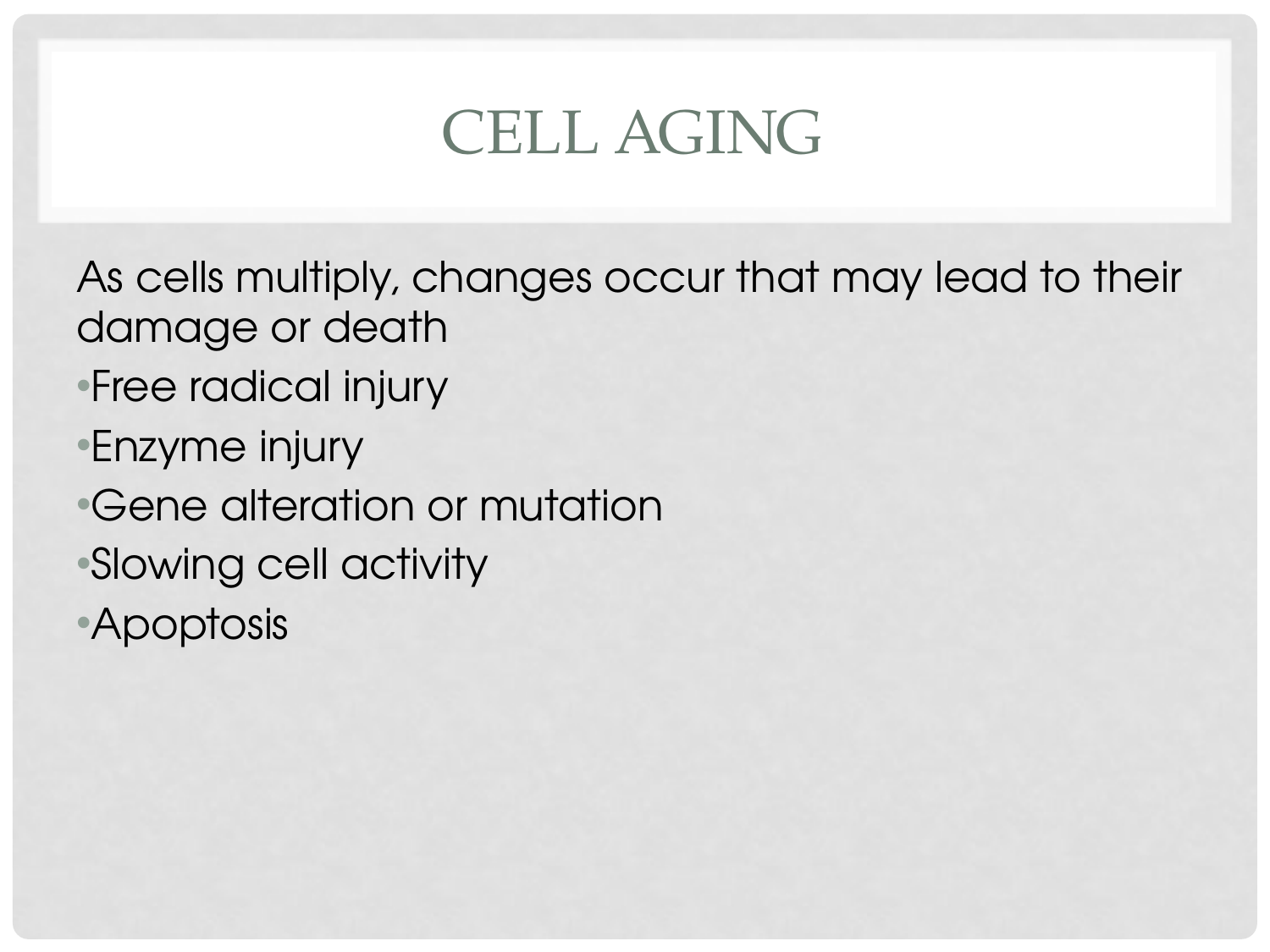

# Cell aging
As cells multiply, changes occur that may lead to their damage or death
Free radical injury
Enzyme injury
Gene alteration or mutation
Slowing cell activity
Apoptosis